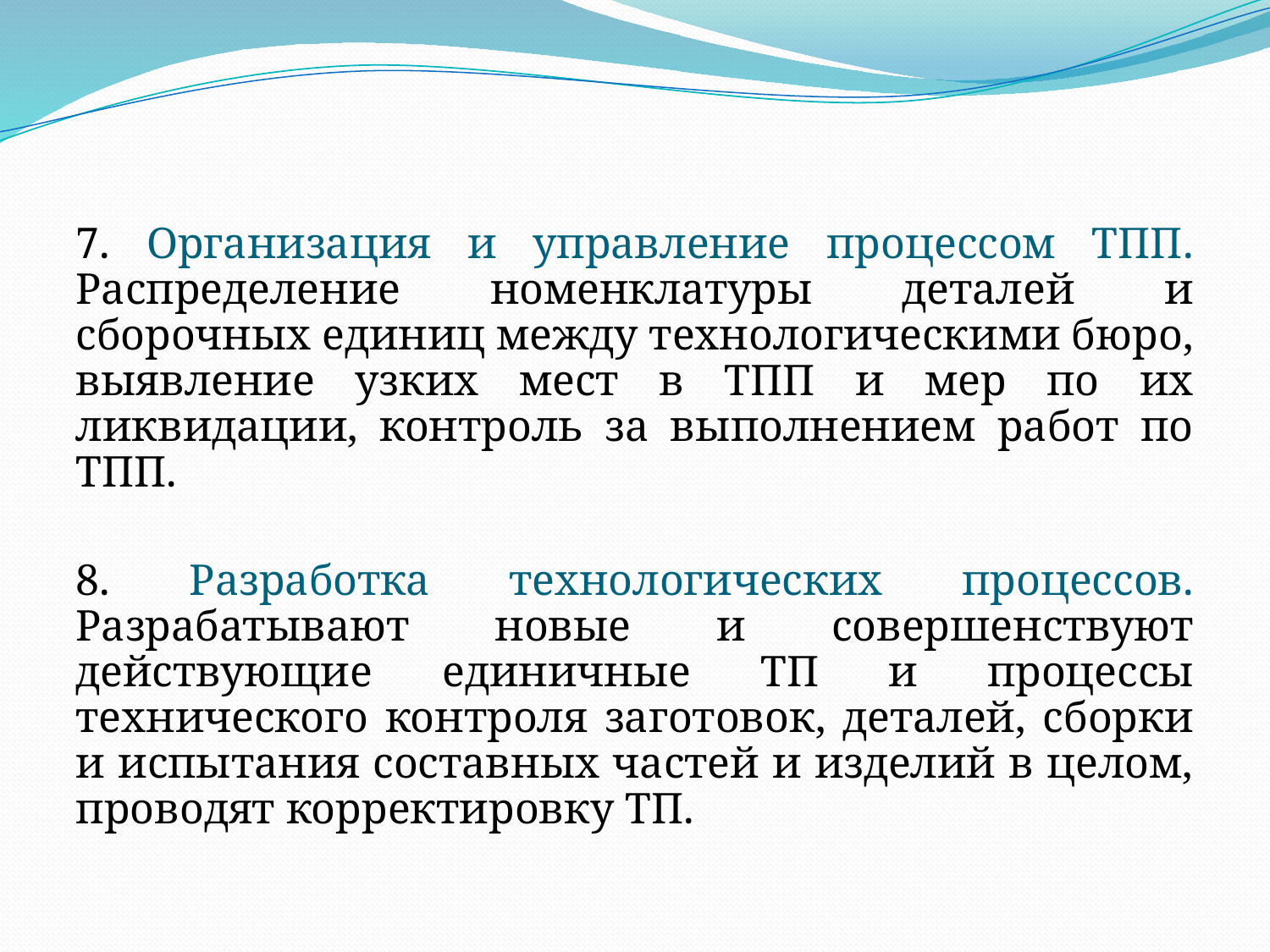

7. Организация и управление процессом ТПП. Распределение номенклатуры деталей и сборочных единиц между технологическими бюро, выявление узких мест в ТПП и мер по их ликвидации, контроль за выполнением работ по ТПП.

8. Разработка технологических процессов. Разрабатывают новые и совершенствуют действующие единичные ТП и процессы технического контроля заготовок, деталей, сборки и испытания составных частей и изделий в целом, проводят корректировку ТП.